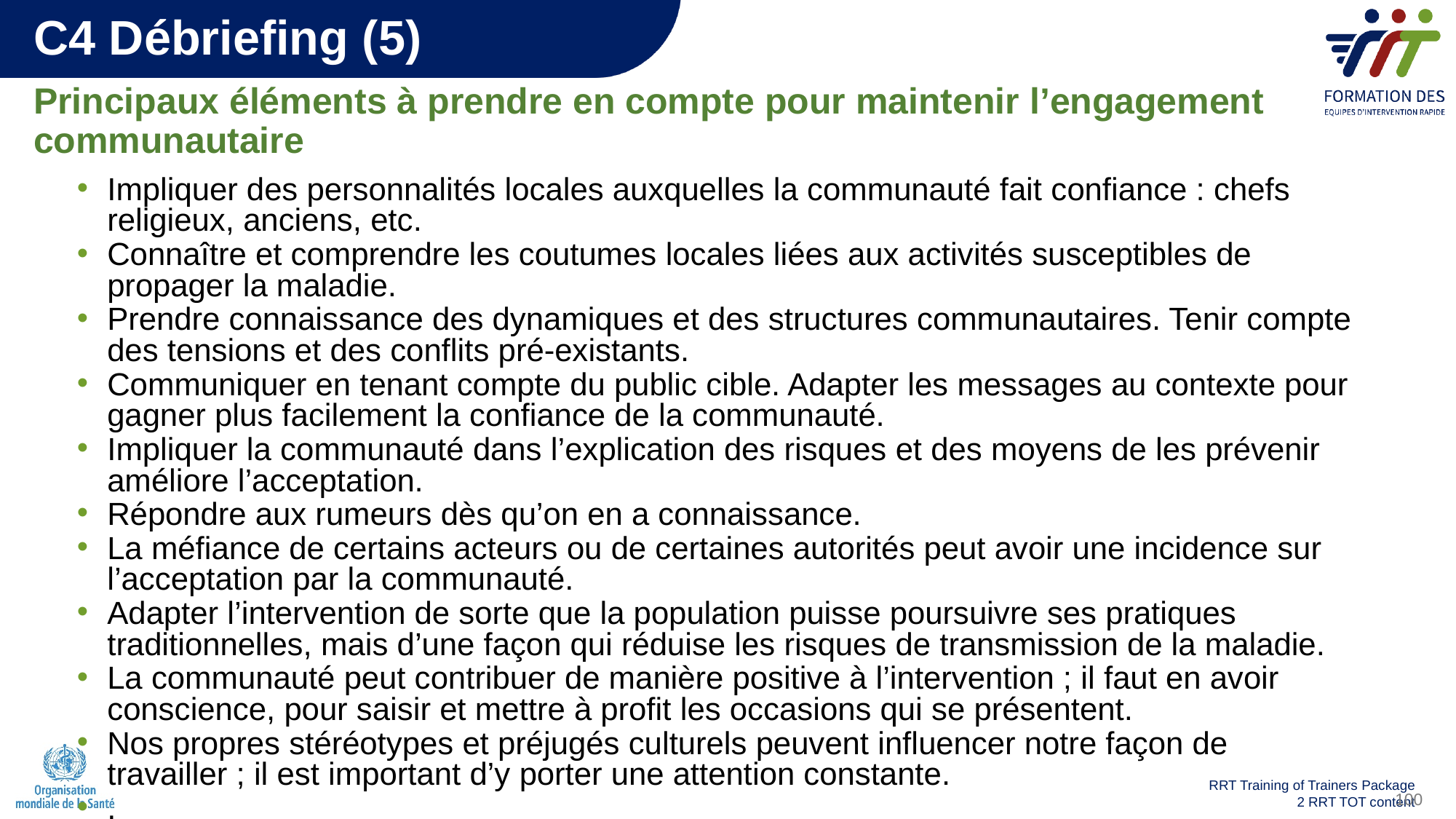

C4 Débriefing (5)
Principaux éléments à prendre en compte pour maintenir l’engagement communautaire
Impliquer des personnalités locales auxquelles la communauté fait confiance : chefs religieux, anciens, etc.
Connaître et comprendre les coutumes locales liées aux activités susceptibles de propager la maladie.
Prendre connaissance des dynamiques et des structures communautaires. Tenir compte des tensions et des conflits pré-existants.
Communiquer en tenant compte du public cible. Adapter les messages au contexte pour gagner plus facilement la confiance de la communauté.
Impliquer la communauté dans l’explication des risques et des moyens de les prévenir améliore l’acceptation.
Répondre aux rumeurs dès qu’on en a connaissance.
La méfiance de certains acteurs ou de certaines autorités peut avoir une incidence sur l’acceptation par la communauté.
Adapter l’intervention de sorte que la population puisse poursuivre ses pratiques traditionnelles, mais d’une façon qui réduise les risques de transmission de la maladie.
La communauté peut contribuer de manière positive à l’intervention ; il faut en avoir conscience, pour saisir et mettre à profit les occasions qui se présentent.
Nos propres stéréotypes et préjugés culturels peuvent influencer notre façon de travailler ; il est important d’y porter une attention constante.
.